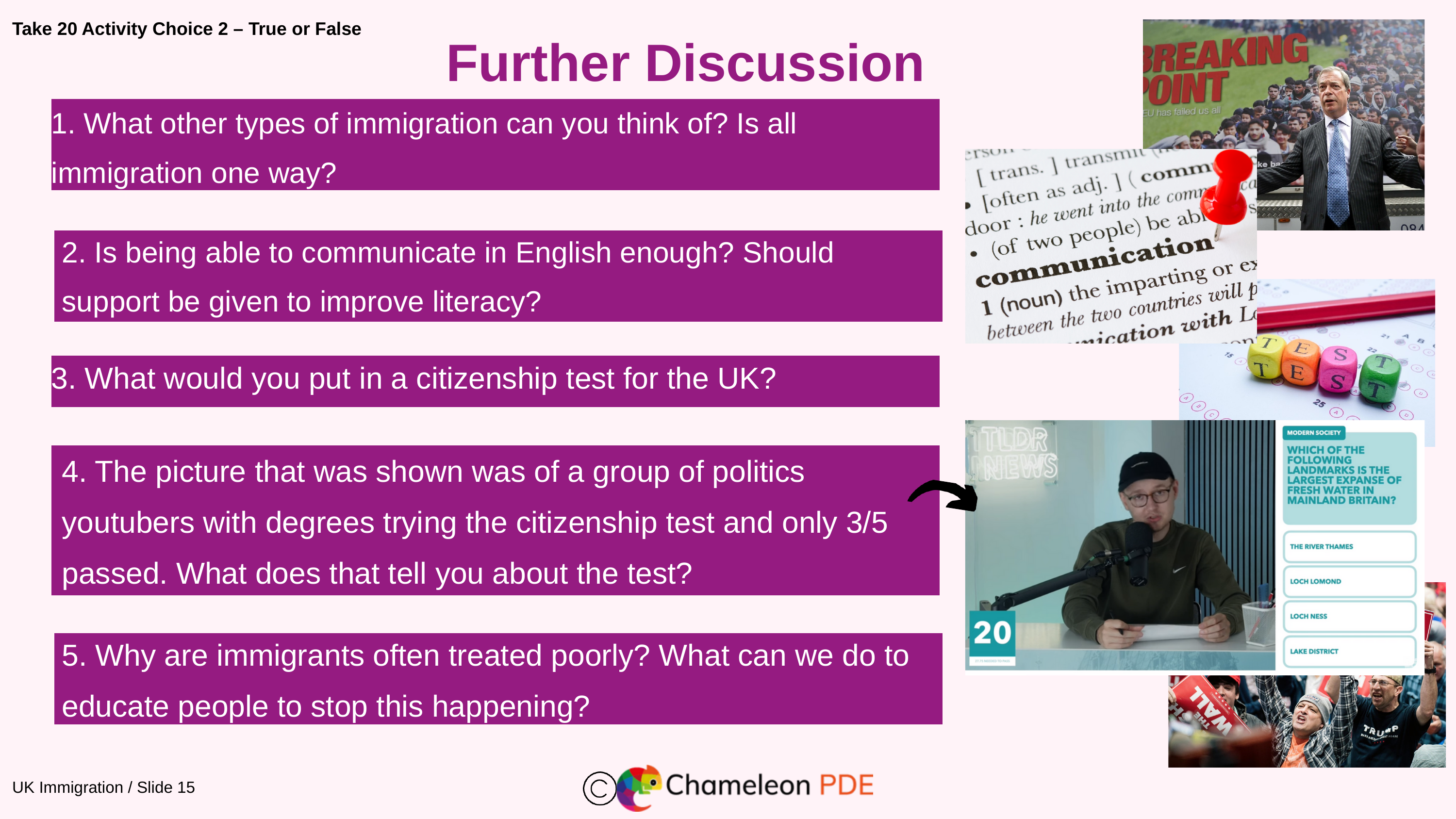

Take 20 Activity Choice 2 – True or False

Further Discussion

1. What other types of immigration can you think of? Is all immigration one way?

2. Is being able to communicate in English enough? Should support be given to improve literacy?

3. What would you put in a citizenship test for the UK?

4. The picture that was shown was of a group of politics youtubers with degrees trying the citizenship test and only 3/5 passed. What does that tell you about the test?

5. Why are immigrants often treated poorly? What can we do to educate people to stop this happening?

UK Immigration / Slide 15